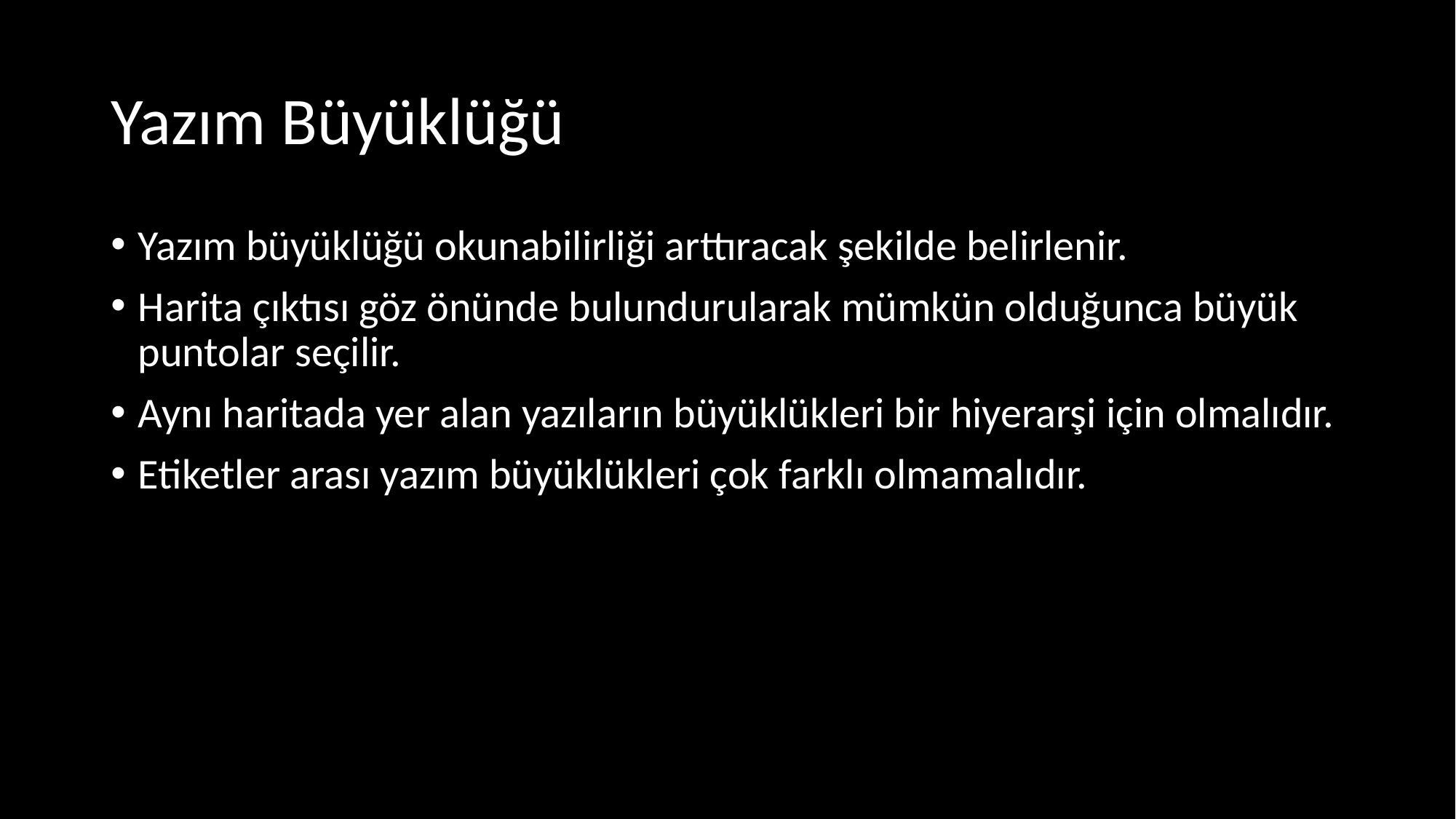

# Yazım Büyüklüğü
Yazım büyüklüğü okunabilirliği arttıracak şekilde belirlenir.
Harita çıktısı göz önünde bulundurularak mümkün olduğunca büyük puntolar seçilir.
Aynı haritada yer alan yazıların büyüklükleri bir hiyerarşi için olmalıdır.
Etiketler arası yazım büyüklükleri çok farklı olmamalıdır.